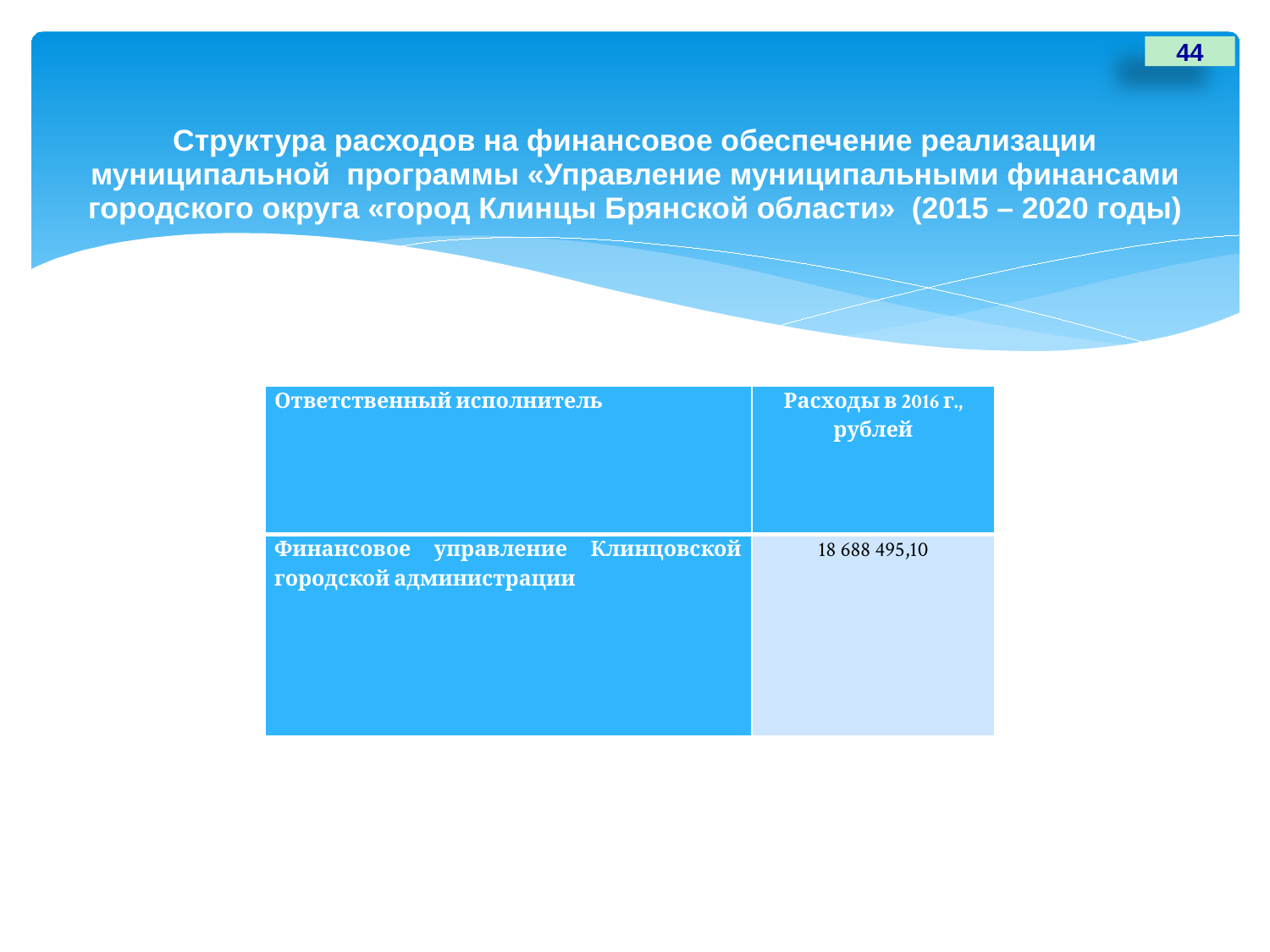

44
# Структура расходов на финансовое обеспечение реализации муниципальной  программы «Управление муниципальными финансами городского округа «город Клинцы Брянской области»  (2015 – 2020 годы)
| Ответственный исполнитель | Расходы в 2016 г., рублей |
| --- | --- |
| Финансовое управление Клинцовской городской администрации | 18 688 495,10 |